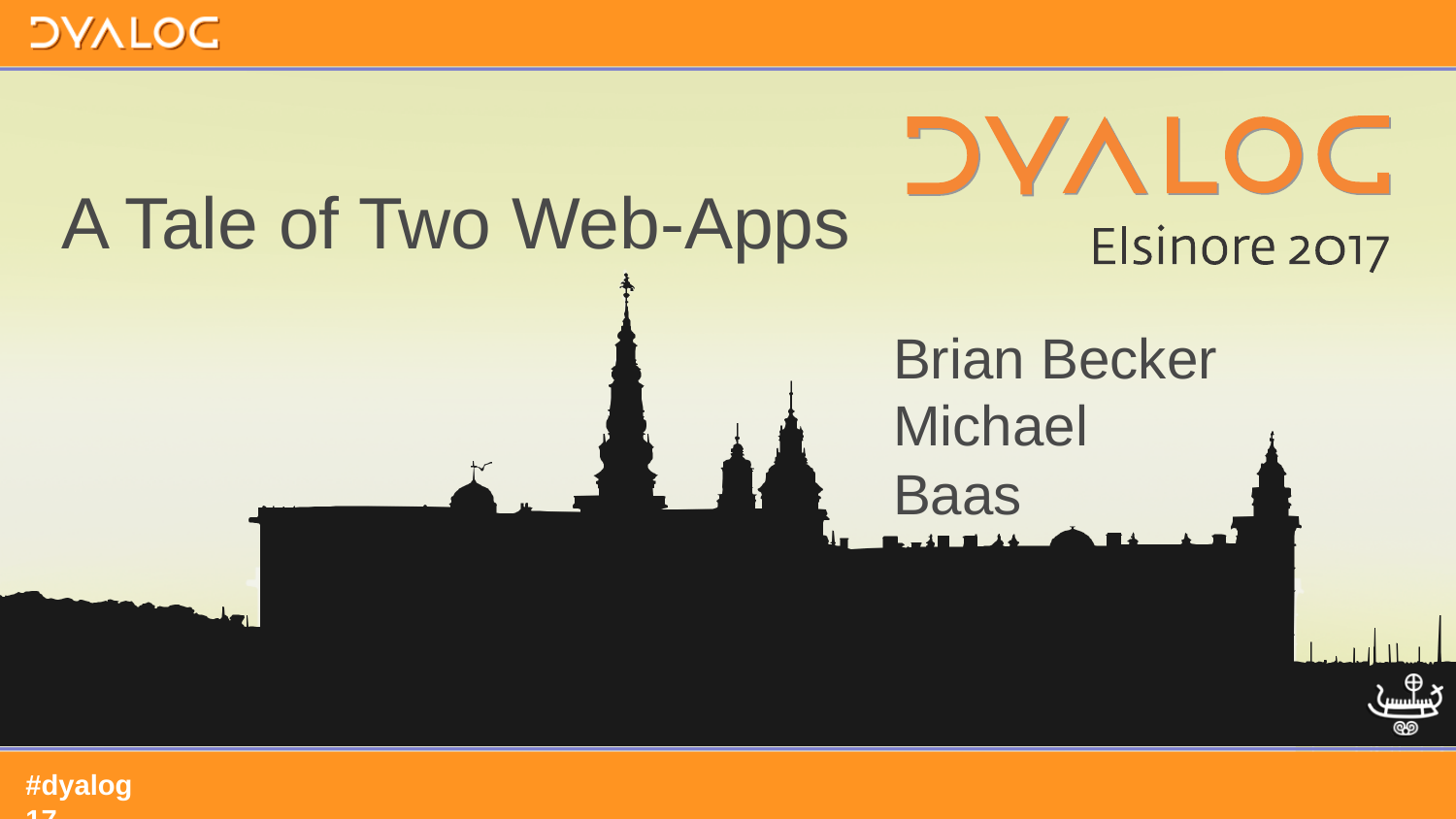

# A Tale of Two Web-Apps
Brian Becker
Michael Baas